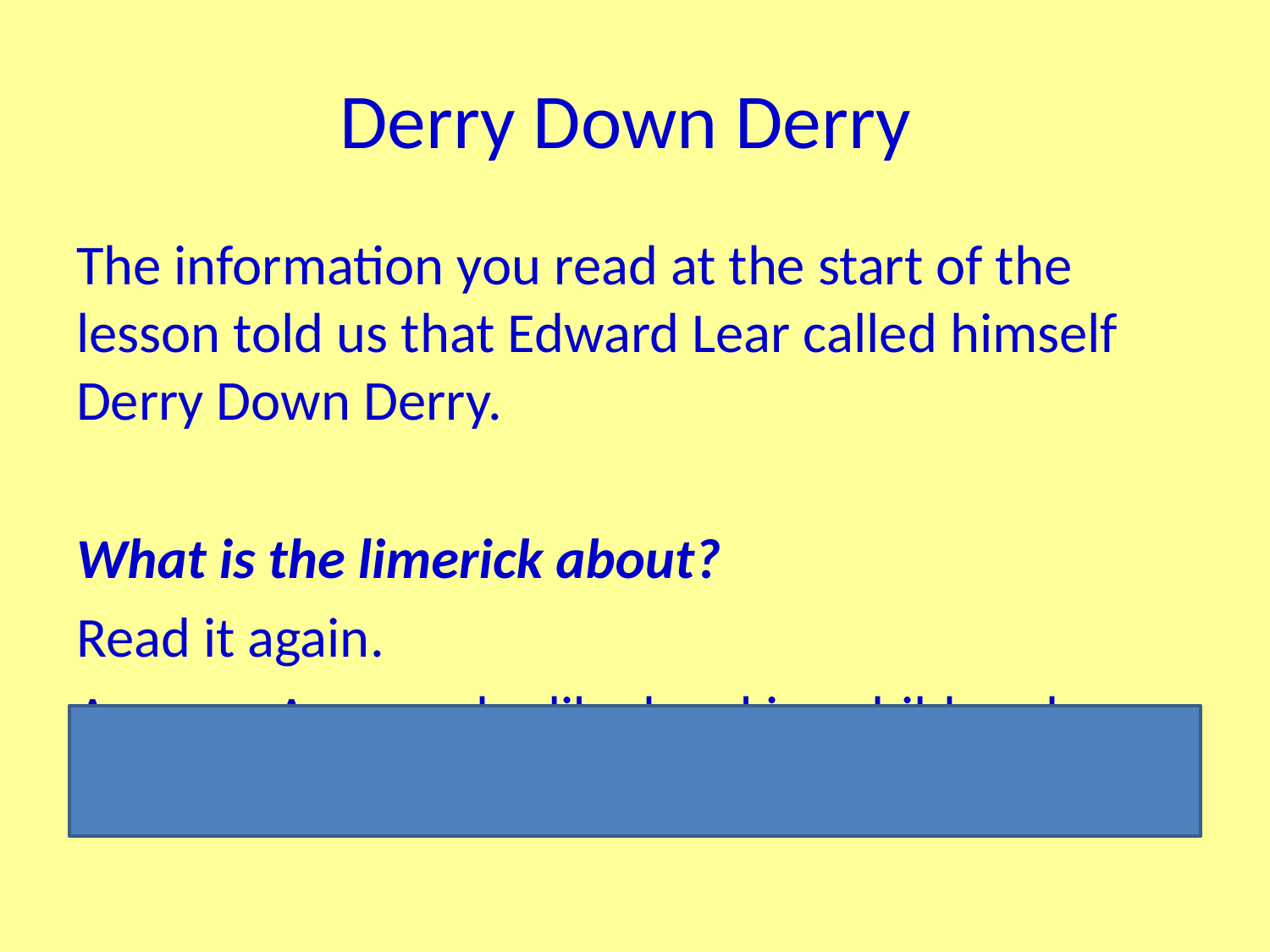

# Derry Down Derry
The information you read at the start of the lesson told us that Edward Lear called himself Derry Down Derry.

What is the limerick about?
Read it again.
Answer: A man who liked making children happy and wrote a book which made them laugh.